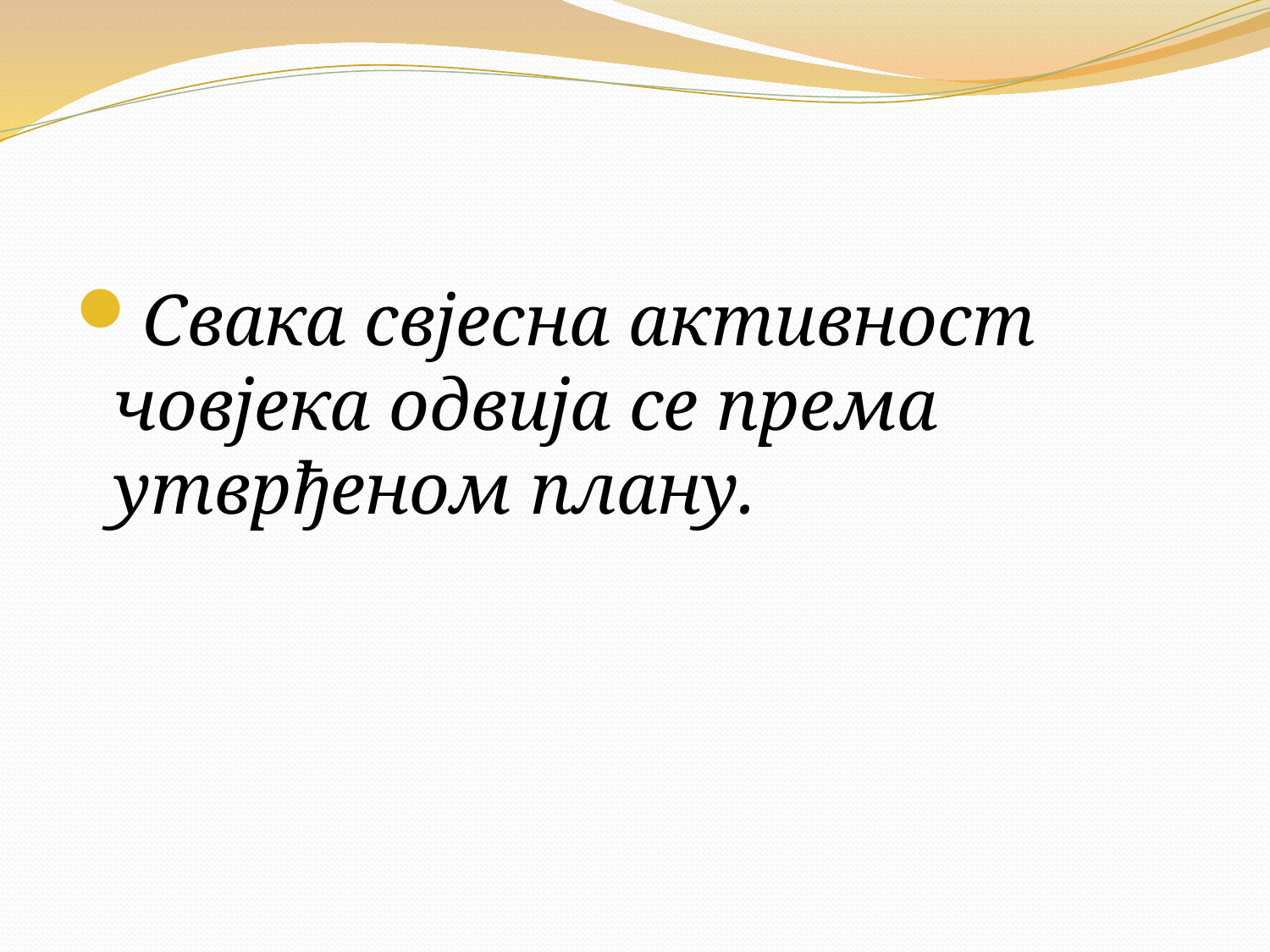

Свака свјесна активност човјека одвија се према утврђеном плану.